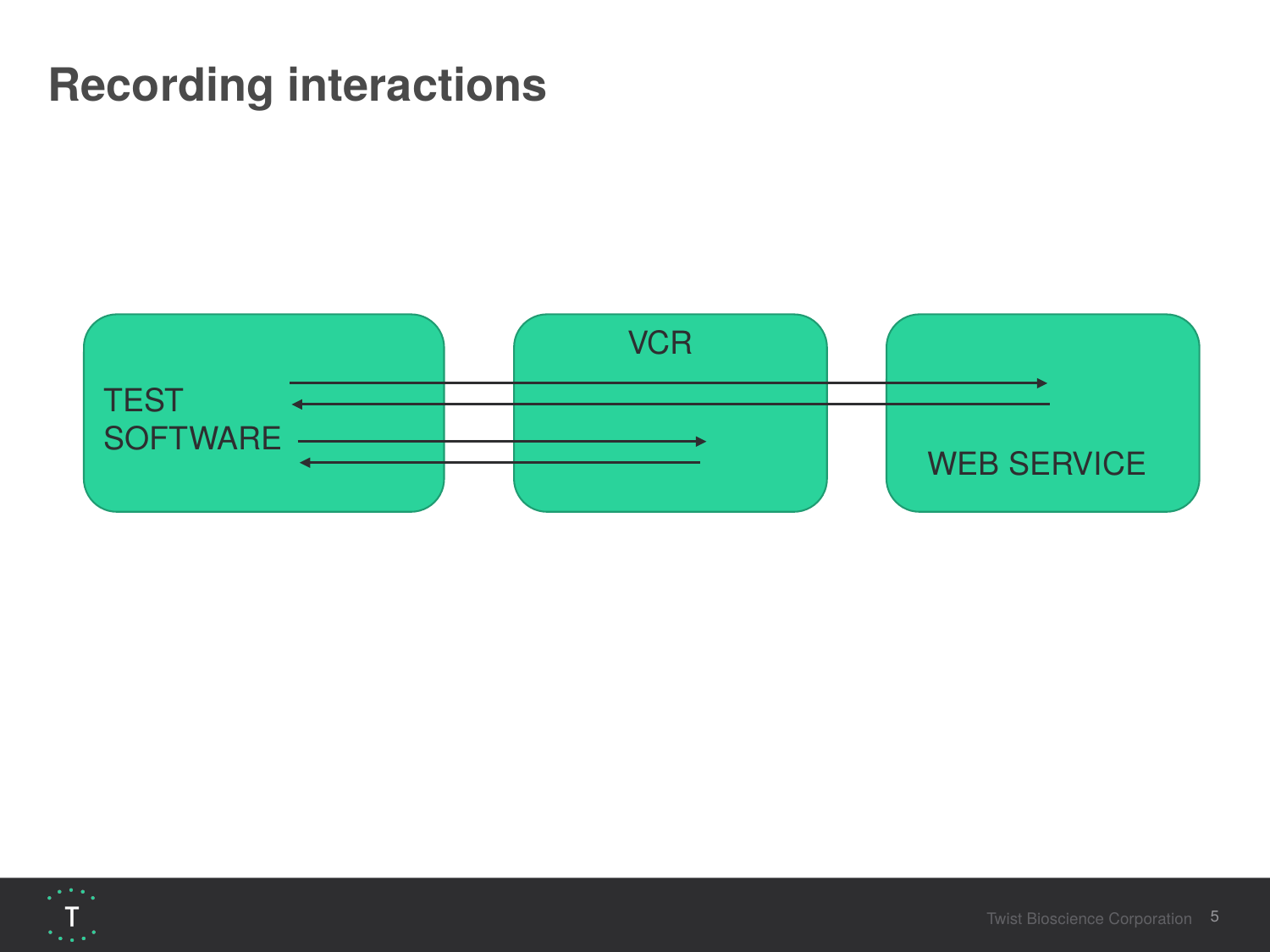

# Recording interactions

VCR
TEST
SOFTWARE
WEB SERVICE